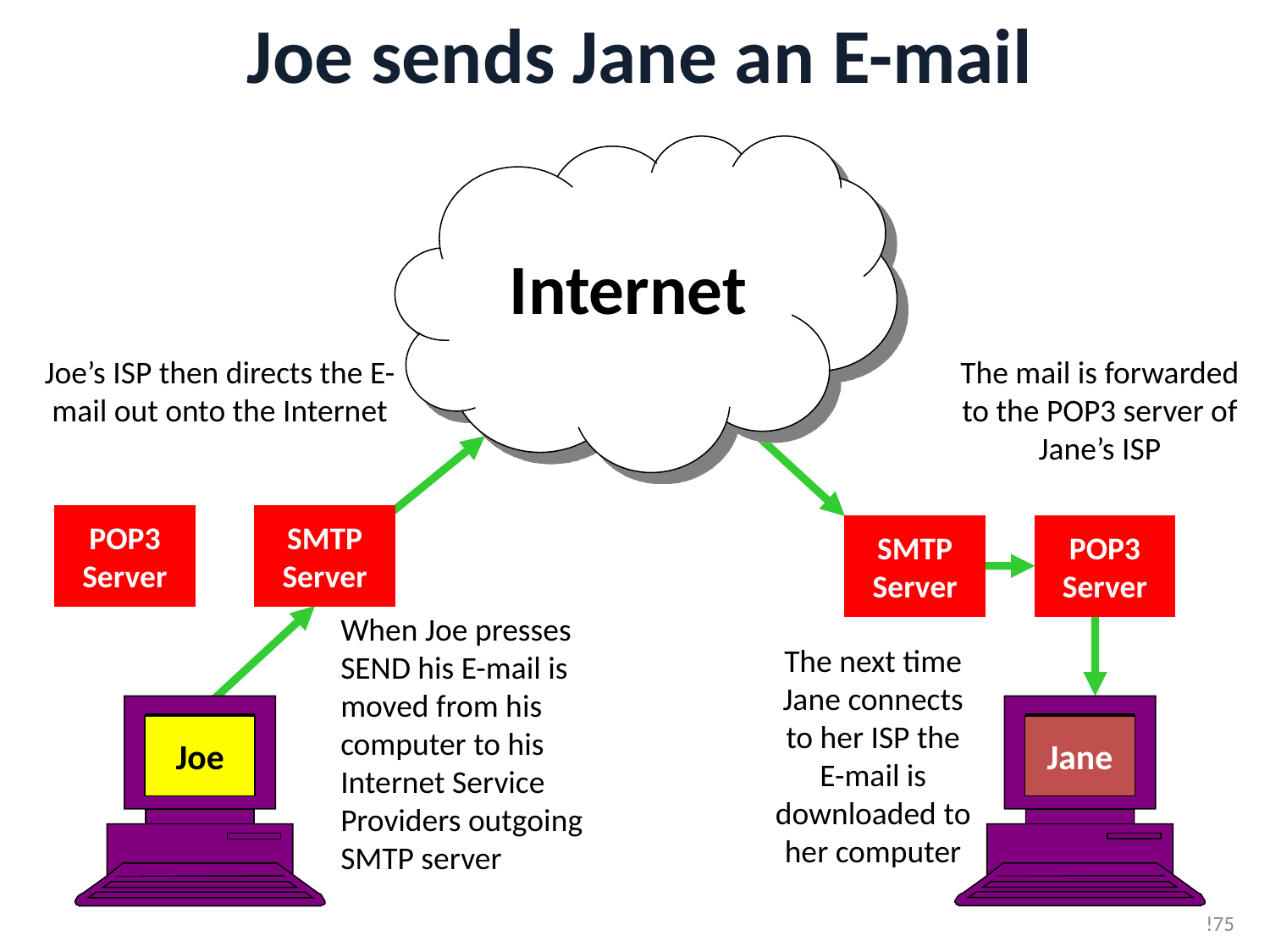

Joe sends Jane an E-mail

Internet
Joe’s ISP then directs the E-mail out onto the Internet
The mail is forwarded to the POP3 server of Jane’s ISP

POP3
Server
SMTP
Server
SMTP
Server
POP3
Server

When Joe presses SEND his E-mail is moved from his computer to his Internet Service Providers outgoing SMTP server

The next time Jane connects to her ISP the E-mail is downloaded to her computer

Joe
Jane
!75